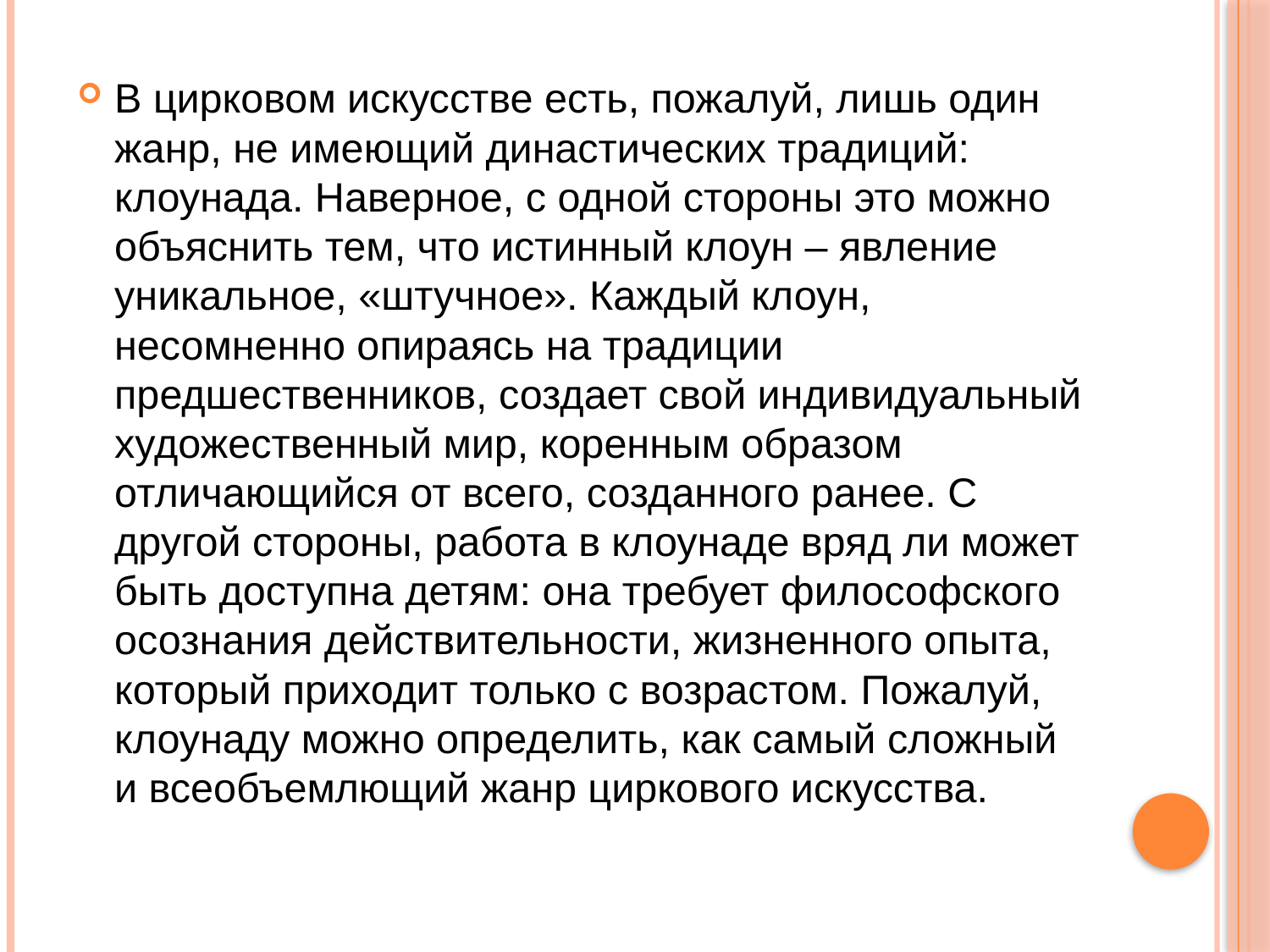

#
В цирковом искусстве есть, пожалуй, лишь один жанр, не имеющий династических традиций: клоунада. Наверное, с одной стороны это можно объяснить тем, что истинный клоун – явление уникальное, «штучное». Каждый клоун, несомненно опираясь на традиции предшественников, создает свой индивидуальный художественный мир, коренным образом отличающийся от всего, созданного ранее. С другой стороны, работа в клоунаде вряд ли может быть доступна детям: она требует философского осознания действительности, жизненного опыта, который приходит только с возрастом. Пожалуй, клоунаду можно определить, как самый сложный и всеобъемлющий жанр циркового искусства.